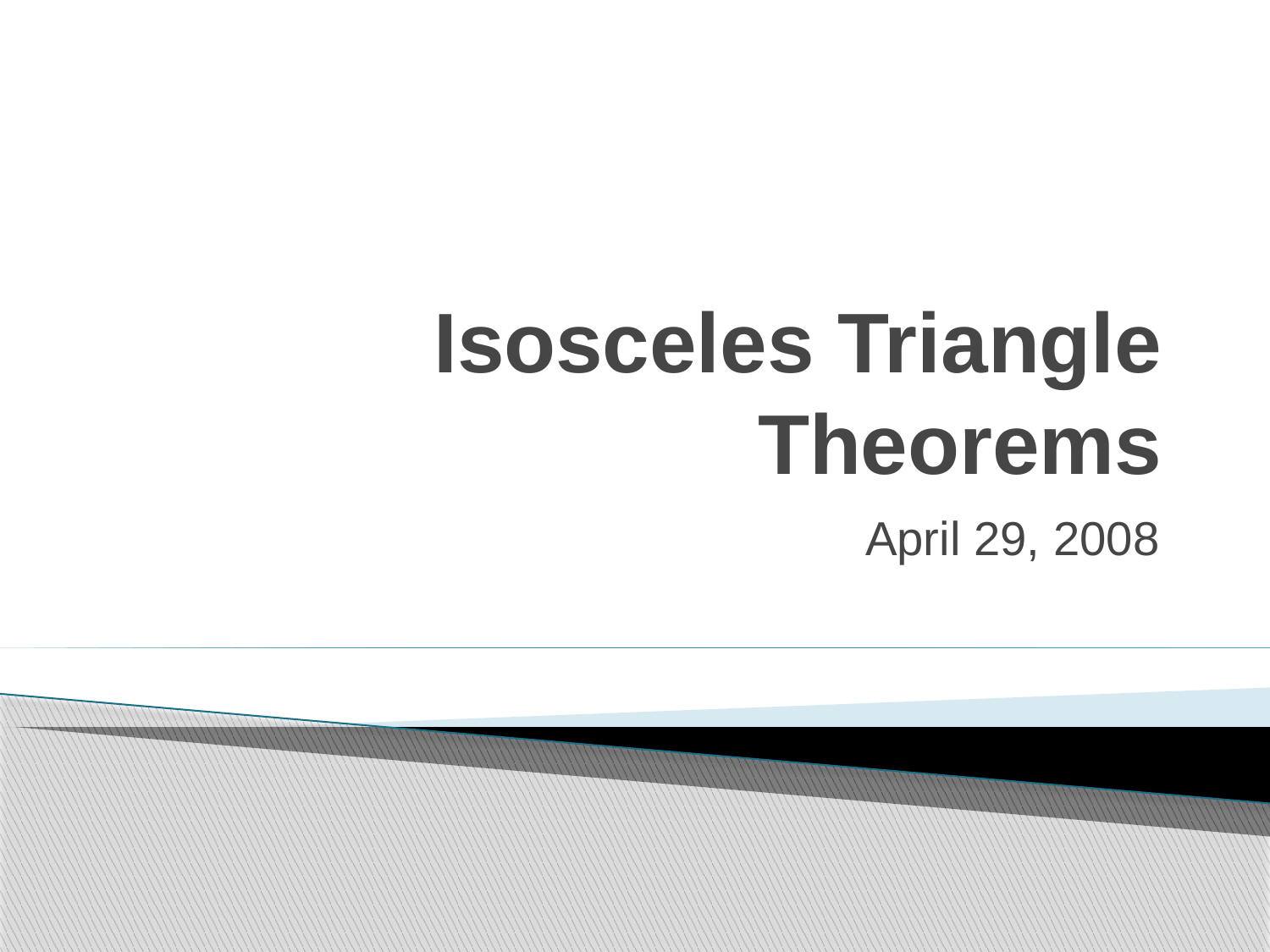

# Isosceles Triangle Theorems
April 29, 2008